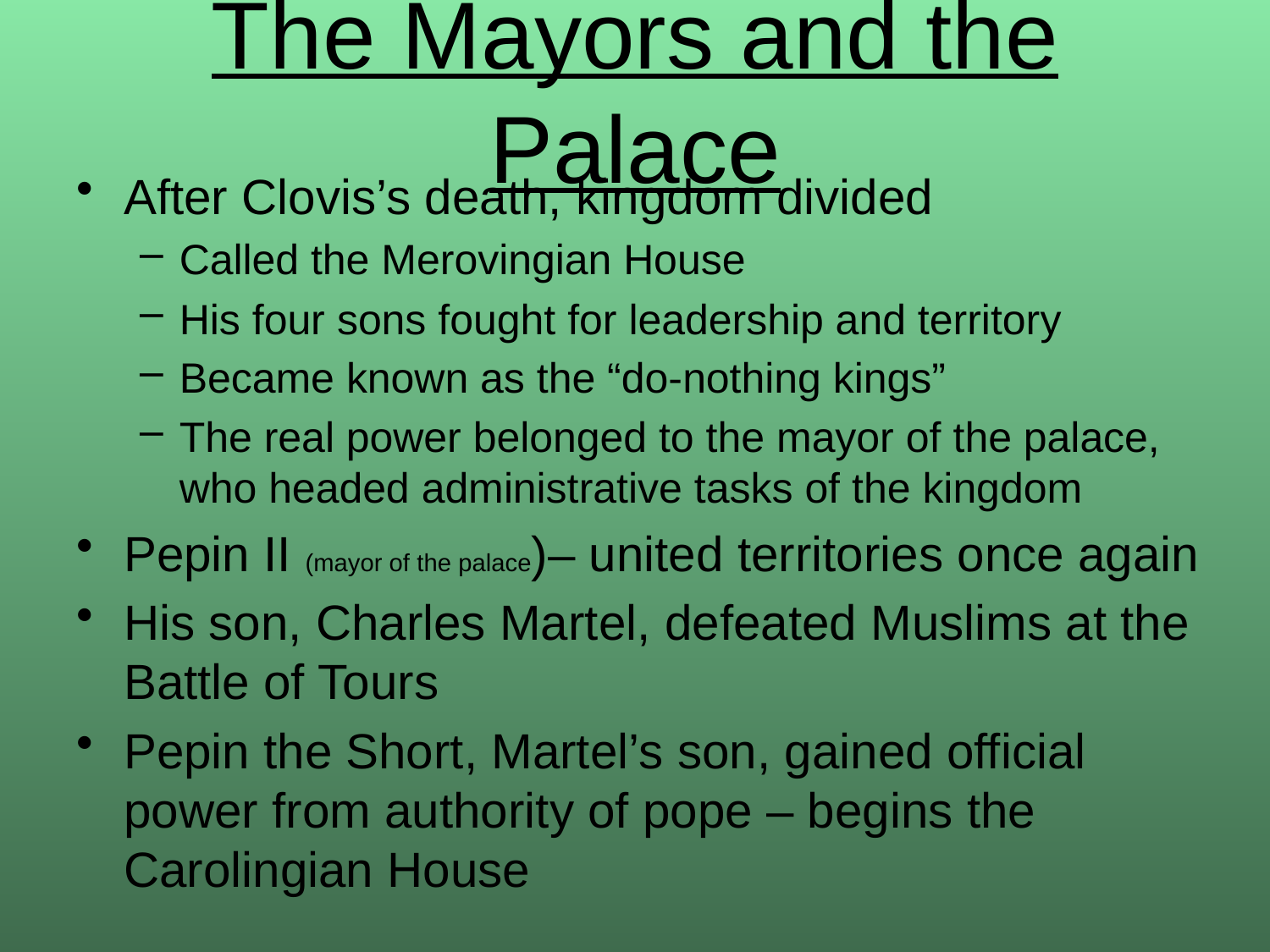

# The Mayors and the Palace
After Clovis’s death, kingdom divided
Called the Merovingian House
His four sons fought for leadership and territory
Became known as the “do-nothing kings”
The real power belonged to the mayor of the palace, who headed administrative tasks of the kingdom
Pepin II (mayor of the palace)– united territories once again
His son, Charles Martel, defeated Muslims at the Battle of Tours
Pepin the Short, Martel’s son, gained official power from authority of pope – begins the Carolingian House